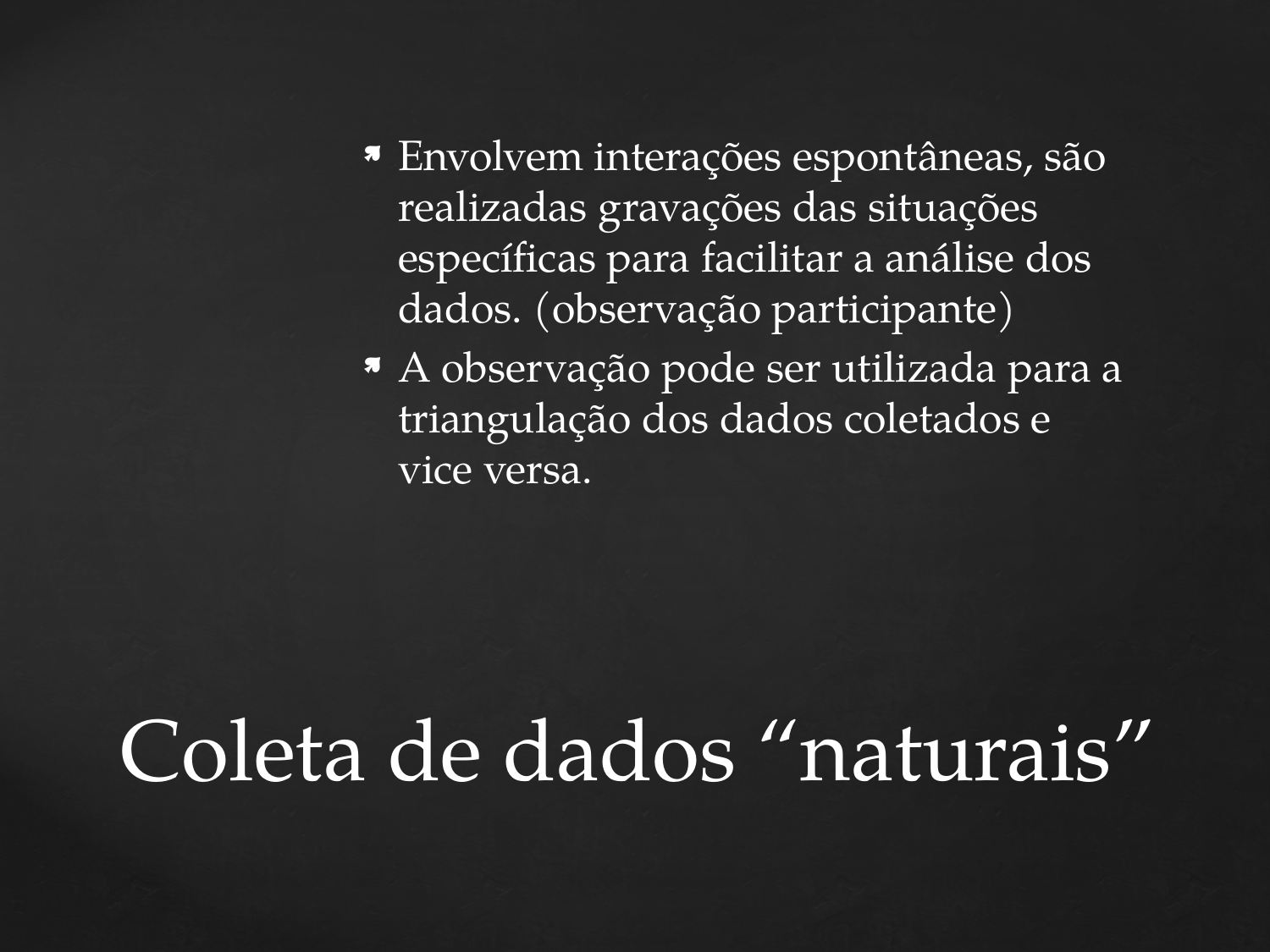

Envolvem interações espontâneas, são realizadas gravações das situações específicas para facilitar a análise dos dados. (observação participante)
A observação pode ser utilizada para a triangulação dos dados coletados e vice versa.

# Coleta de dados “naturais”